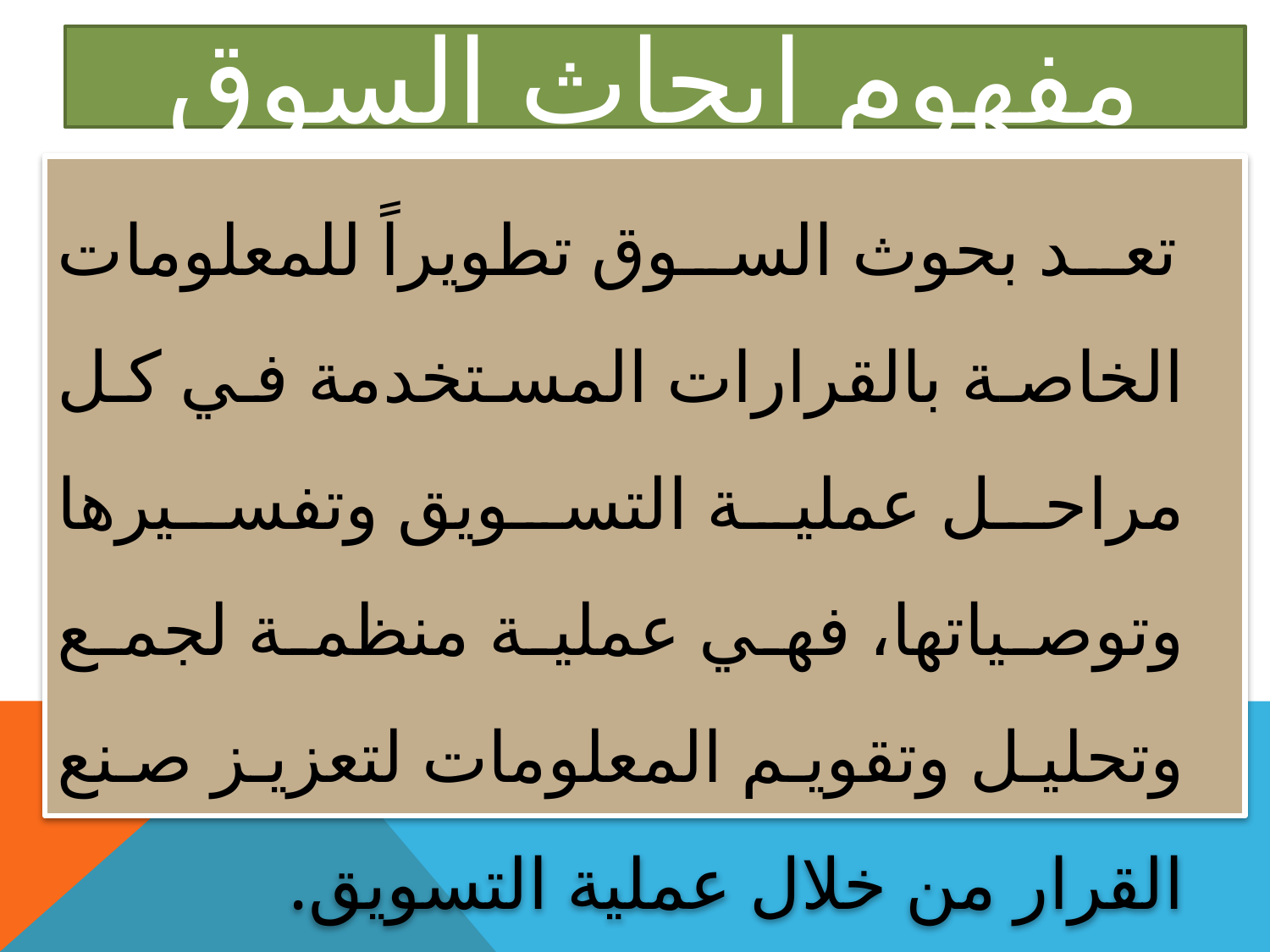

# مفهوم ابحاث السوق
   تعد بحوث السوق تطويراً للمعلومات الخاصة بالقرارات المستخدمة في كل مراحل عملية التسويق وتفسيرها وتوصياتها، فهي عملية منظمة لجمع وتحليل وتقويم المعلومات لتعزيز صنع القرار من خلال عملية التسويق.